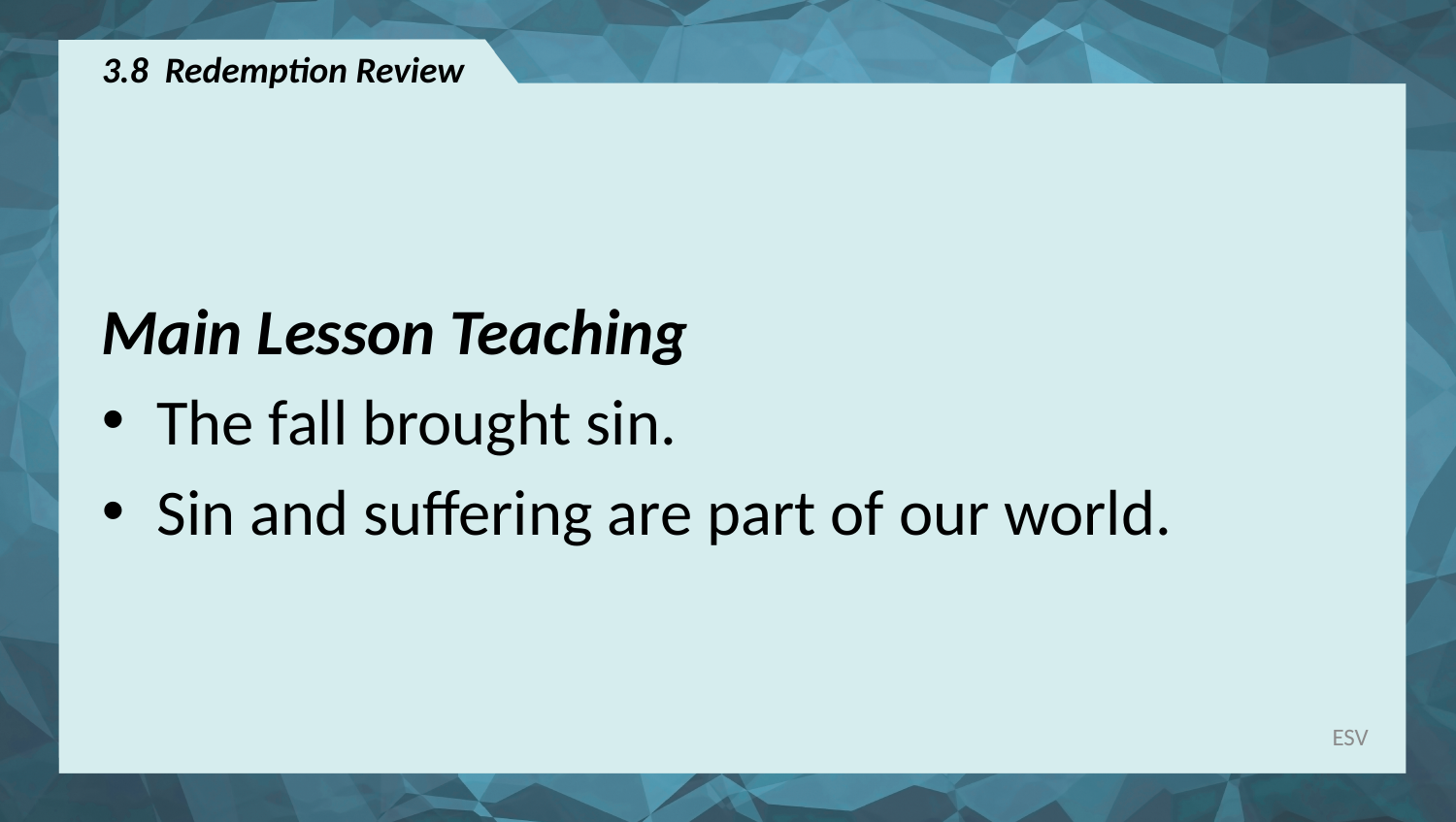

# 3.8  Redemption Review
Main Lesson Teaching
The fall brought sin.
Sin and suffering are part of our world.
ESV